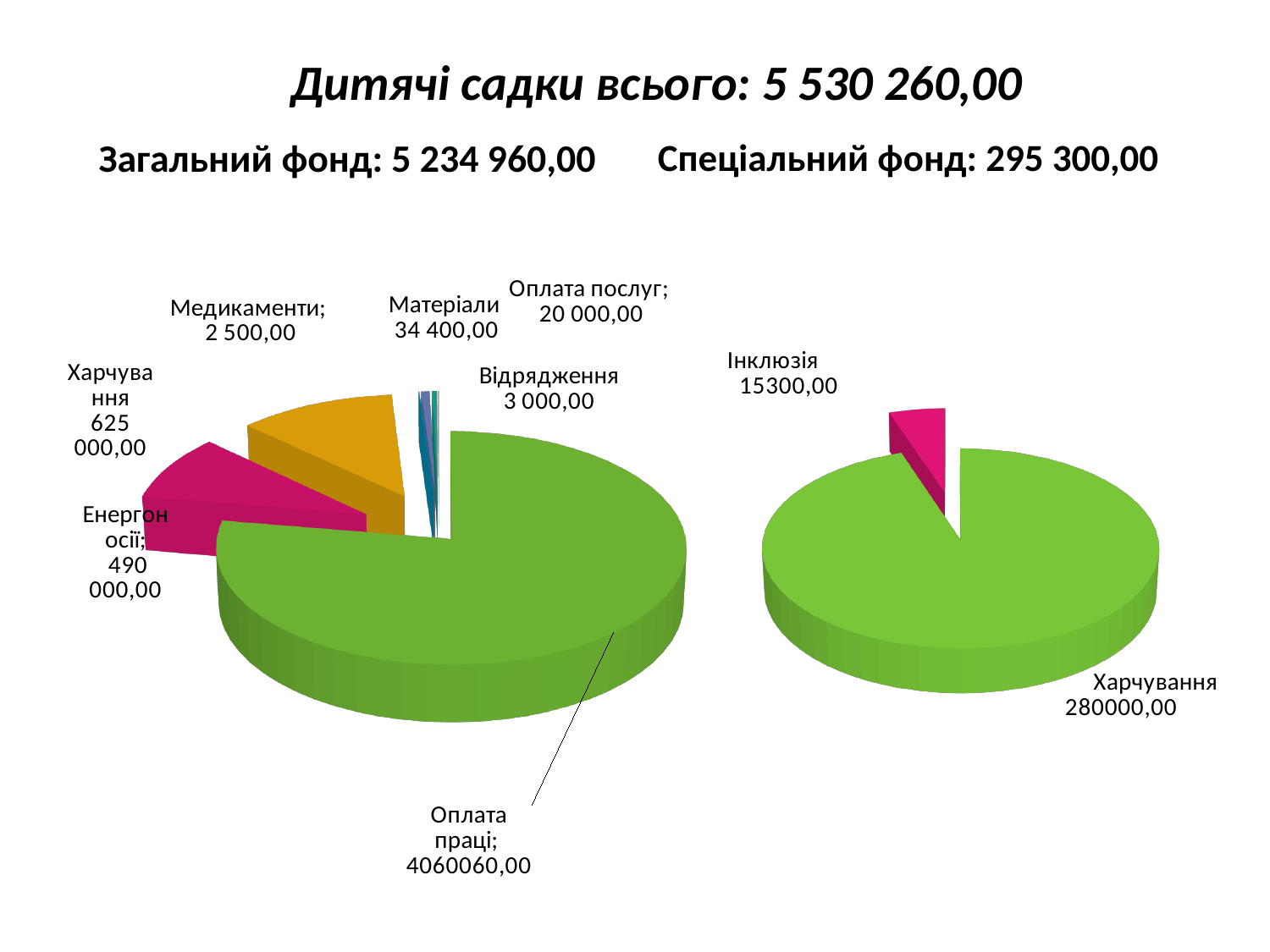

# Дитячі садки всього: 5 530 260,00
Спеціальний фонд: 295 300,00
Загальний фонд: 5 234 960,00

[unsupported chart]

[unsupported chart]